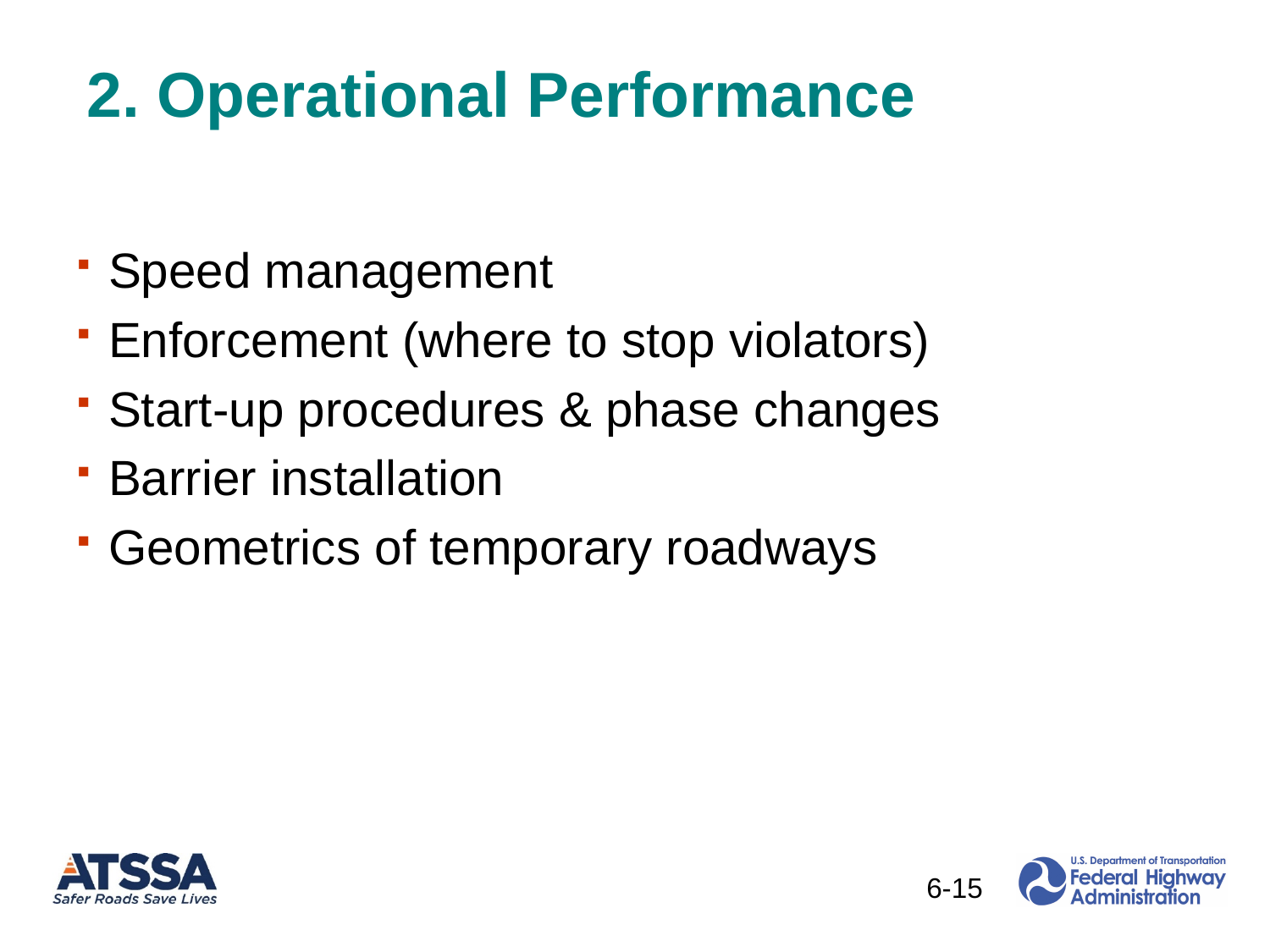

# 2. Operational Performance
Speed management
Enforcement (where to stop violators)
Start-up procedures & phase changes
Barrier installation
Geometrics of temporary roadways